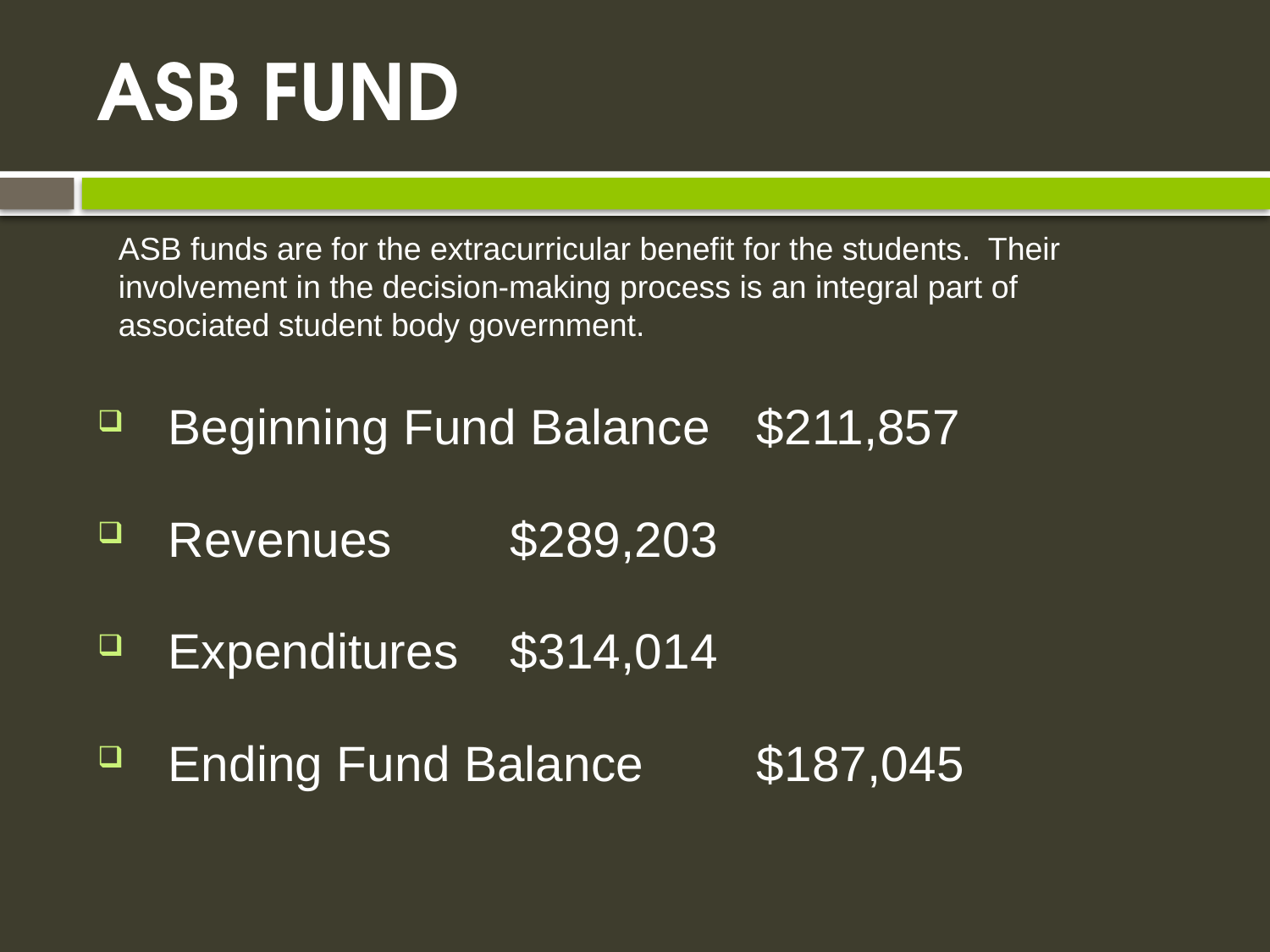

# ASB FUND
ASB funds are for the extracurricular benefit for the students.  Their involvement in the decision-making process is an integral part of associated student body government.

  Beginning Fund Balance		$211,857

  Revenues				$289,203

  Expenditures				$314,014

  Ending Fund Balance			$187,045